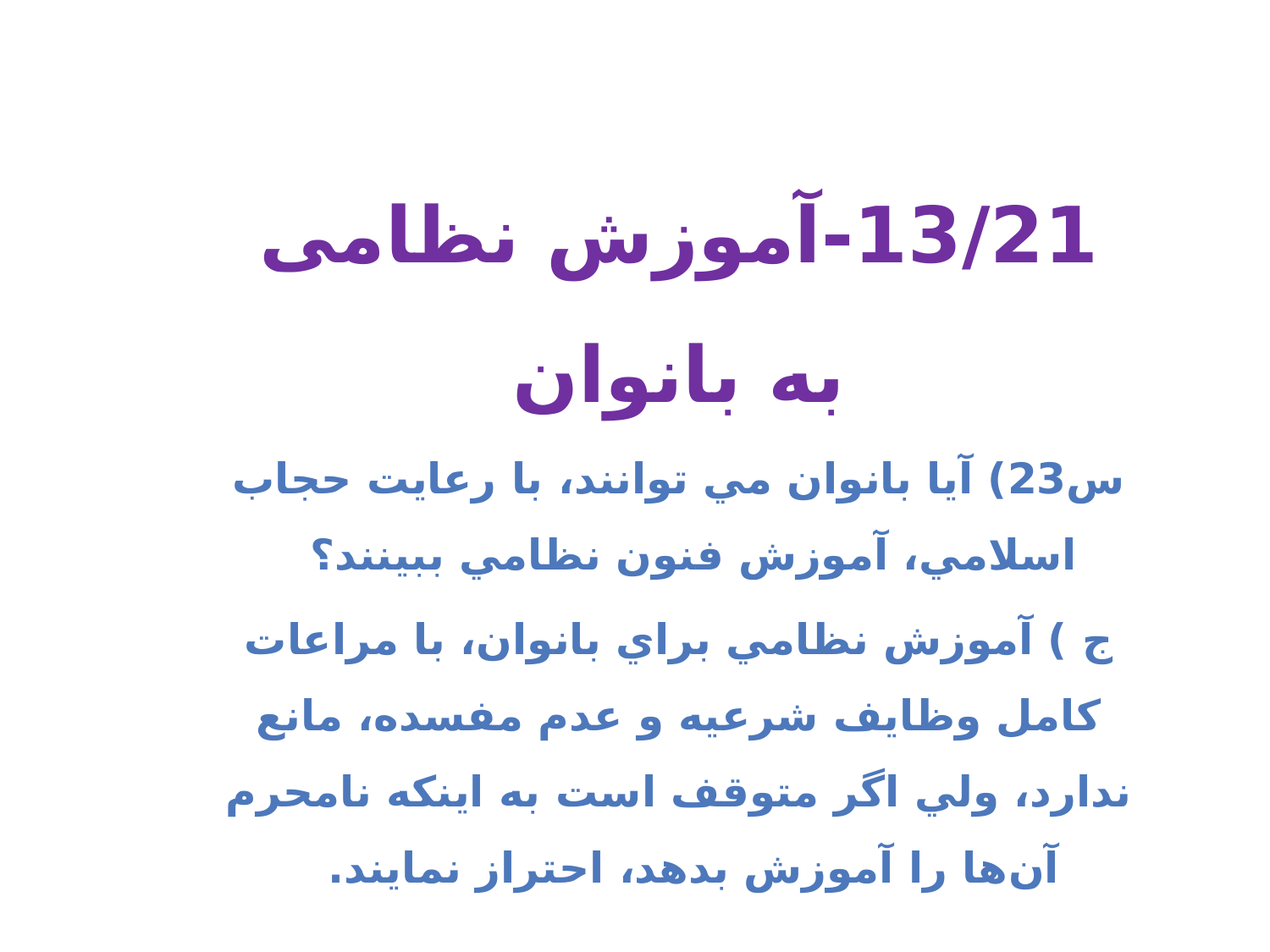

13/21-آموزش نظامی به بانوان
س23) آيا بانوان مي توانند، با رعايت حجاب اسلامي، آموزش فنون نظامي ببينند؟
ج ) آموزش نظامي براي بانوان، با مراعات كامل وظايف شرعيه و عدم مفسده، مانع ندارد، ولي اگر متوقف است به اينكه نامحرم آن‌ها را آموزش بدهد، احتراز نمايند.